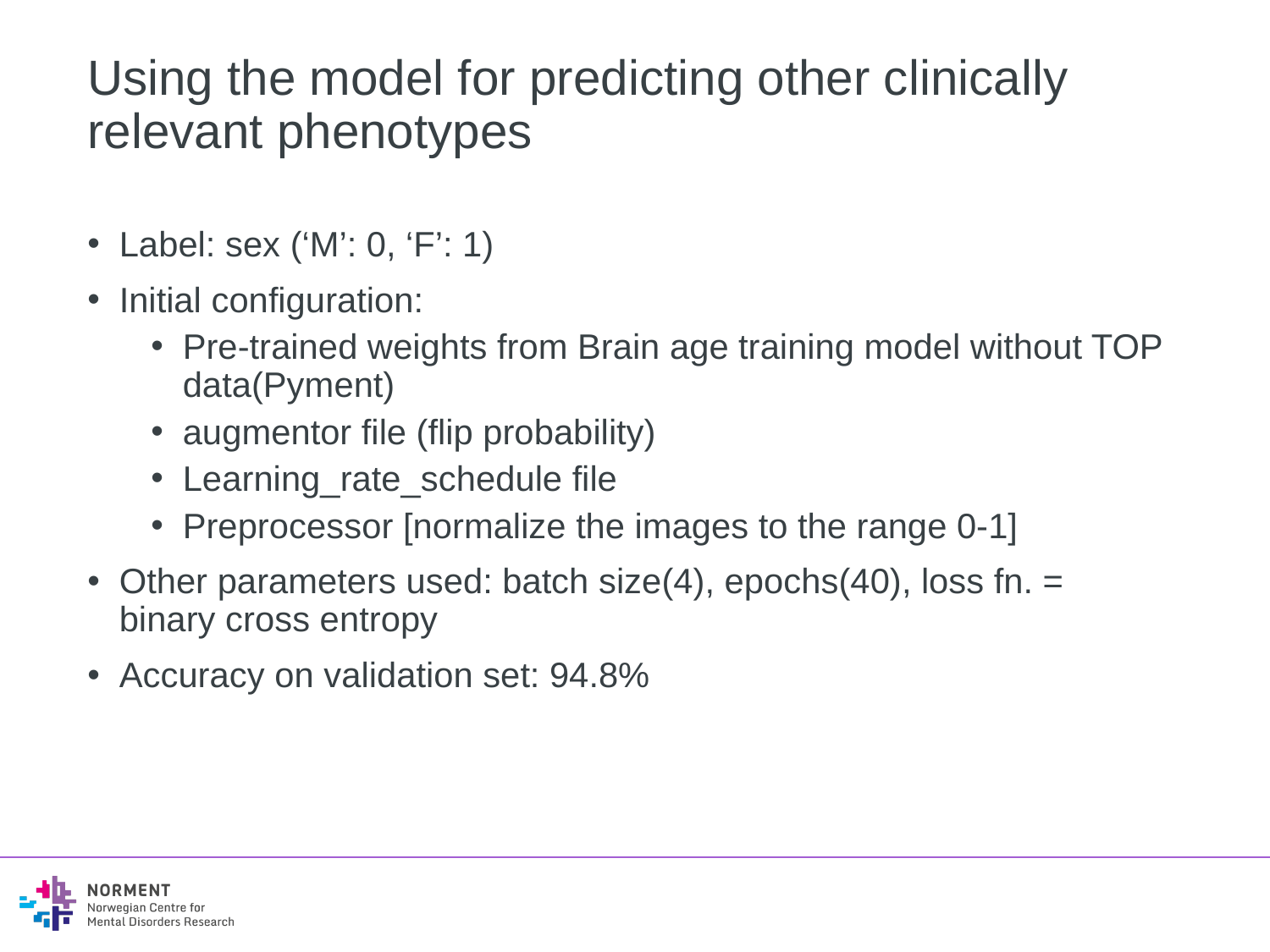

# Using the model for predicting other clinically relevant phenotypes
Label: sex (‘M’: 0, ‘F’: 1)
Initial configuration:
Pre-trained weights from Brain age training model without TOP data(Pyment)
augmentor file (flip probability)
Learning_rate_schedule file
Preprocessor [normalize the images to the range 0-1]
Other parameters used: batch size(4), epochs(40), loss fn. = binary cross entropy
Accuracy on validation set: 94.8%